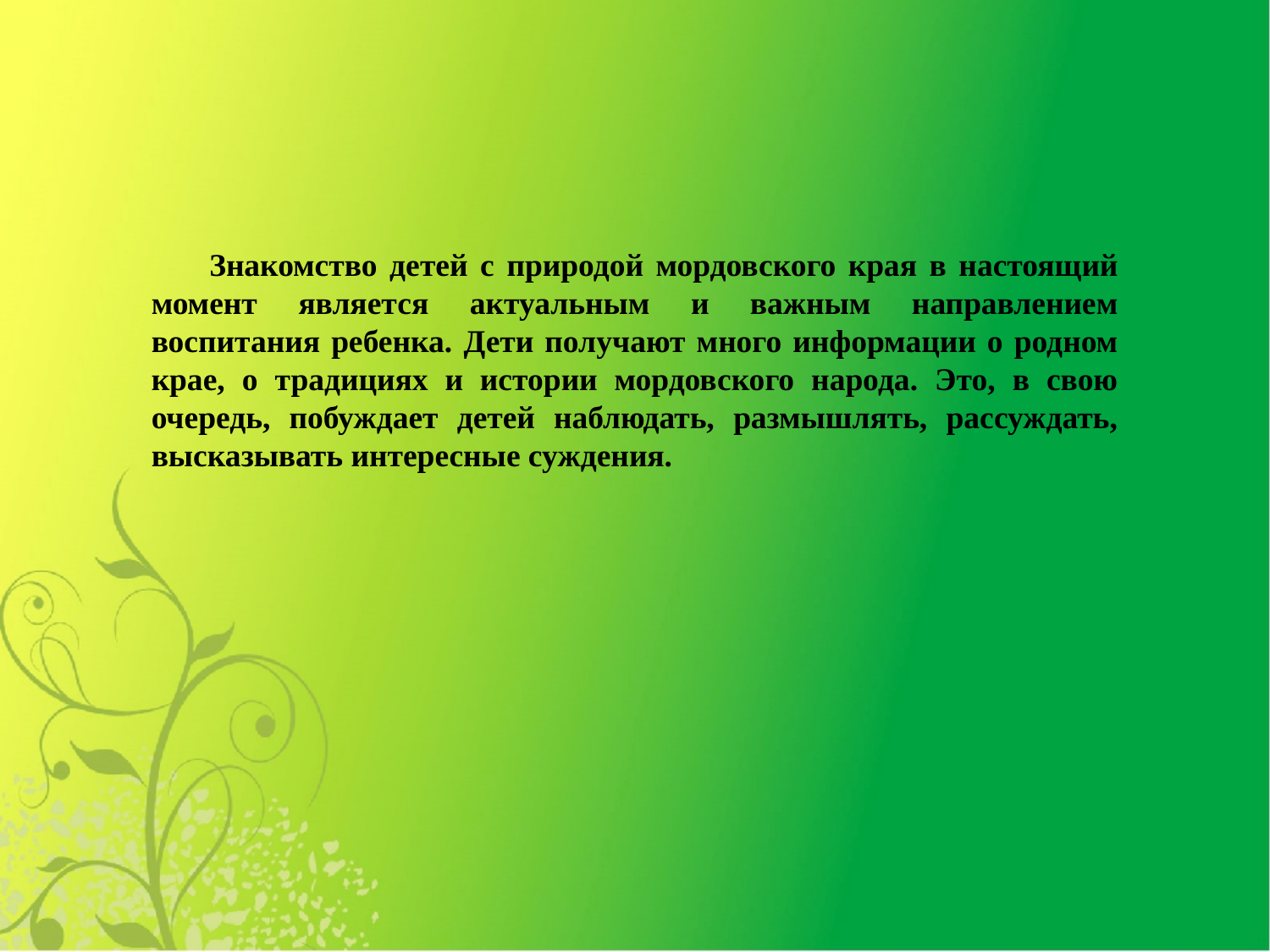

Знакомство детей с природой мордовского края в настоящий момент является актуальным и важным направлением воспитания ребенка. Дети получают много информации о родном крае, о традициях и истории мордовского народа. Это, в свою очередь, побуждает детей наблюдать, размышлять, рассуждать, высказывать интересные суждения.